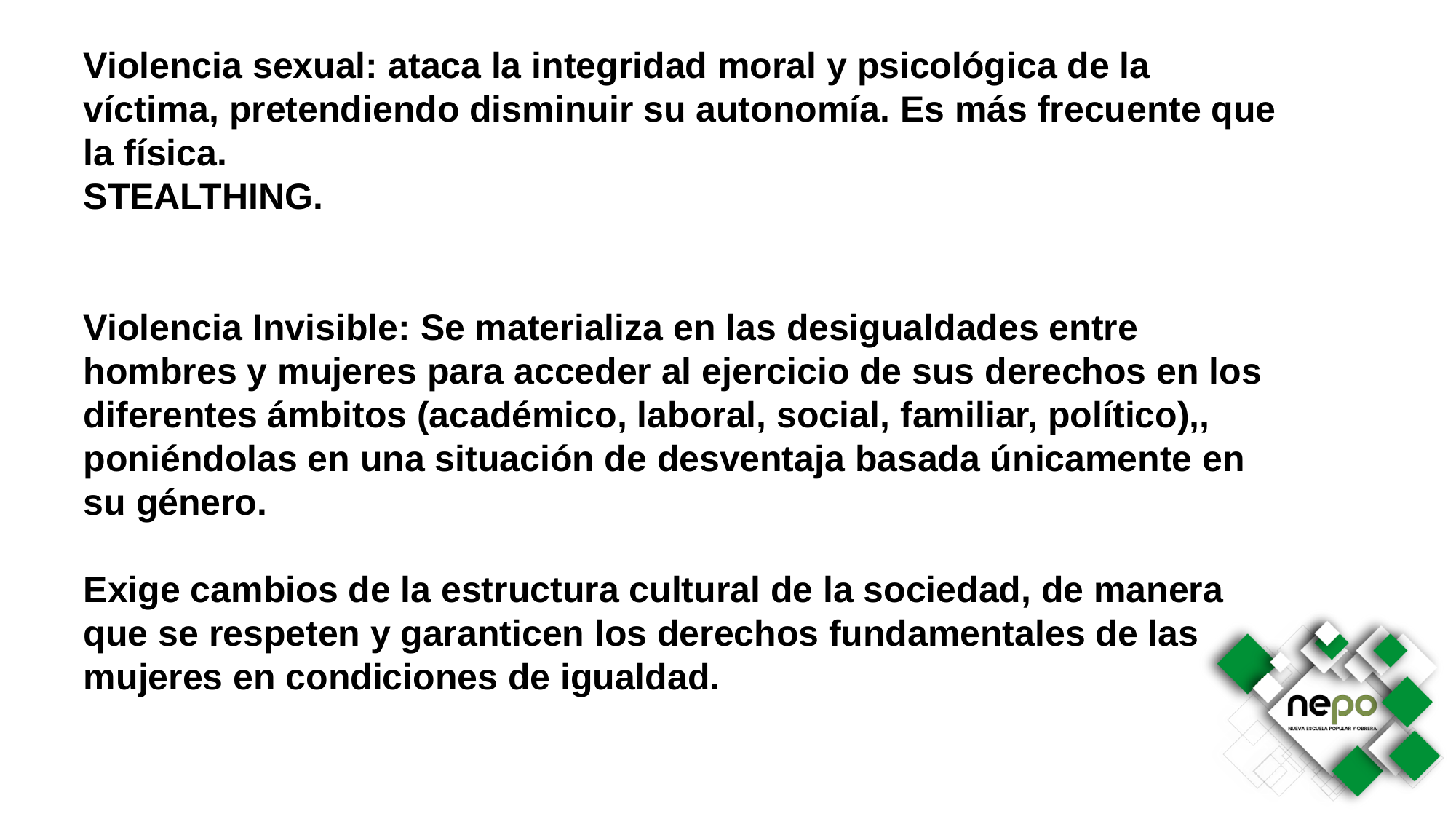

Violencia sexual: ataca la integridad moral y psicológica de la víctima, pretendiendo disminuir su autonomía. Es más frecuente que la física.
STEALTHING.

Violencia Invisible: Se materializa en las desigualdades entre hombres y mujeres para acceder al ejercicio de sus derechos en los diferentes ámbitos (académico, laboral, social, familiar, político),, poniéndolas en una situación de desventaja basada únicamente en su género.

Exige cambios de la estructura cultural de la sociedad, de manera que se respeten y garanticen los derechos fundamentales de las mujeres en condiciones de igualdad.